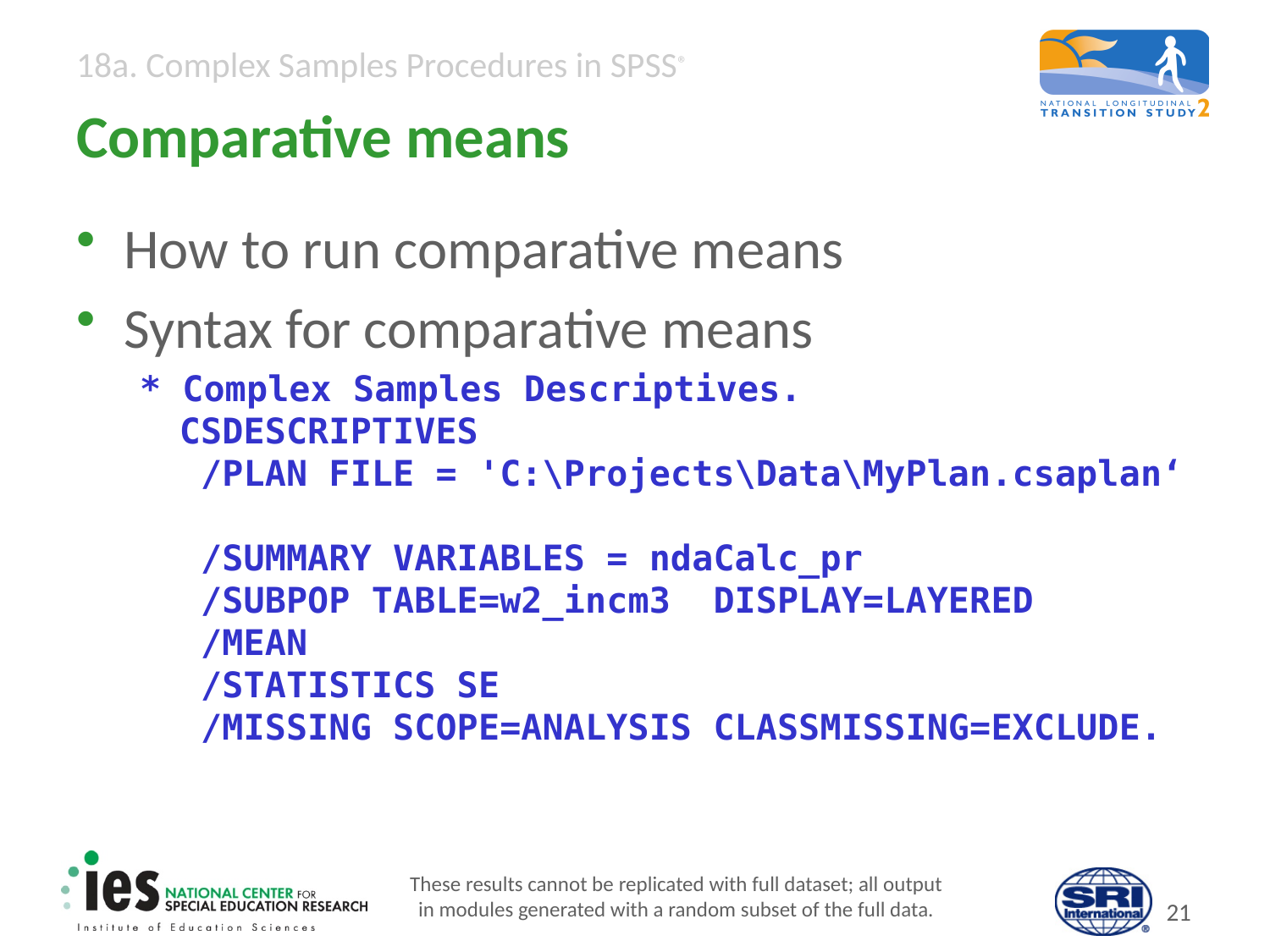

# Comparative means
How to run comparative means
Syntax for comparative means
* Complex Samples Descriptives.
CSDESCRIPTIVES
 /PLAN FILE = 'C:\Projects\Data\MyPlan.csaplan‘
 /SUMMARY VARIABLES = ndaCalc_pr
 /SUBPOP TABLE=w2_incm3  DISPLAY=LAYERED
 /MEAN
 /STATISTICS SE
 /MISSING SCOPE=ANALYSIS CLASSMISSING=EXCLUDE.
These results cannot be replicated with full dataset; all output
in modules generated with a random subset of the full data.
21